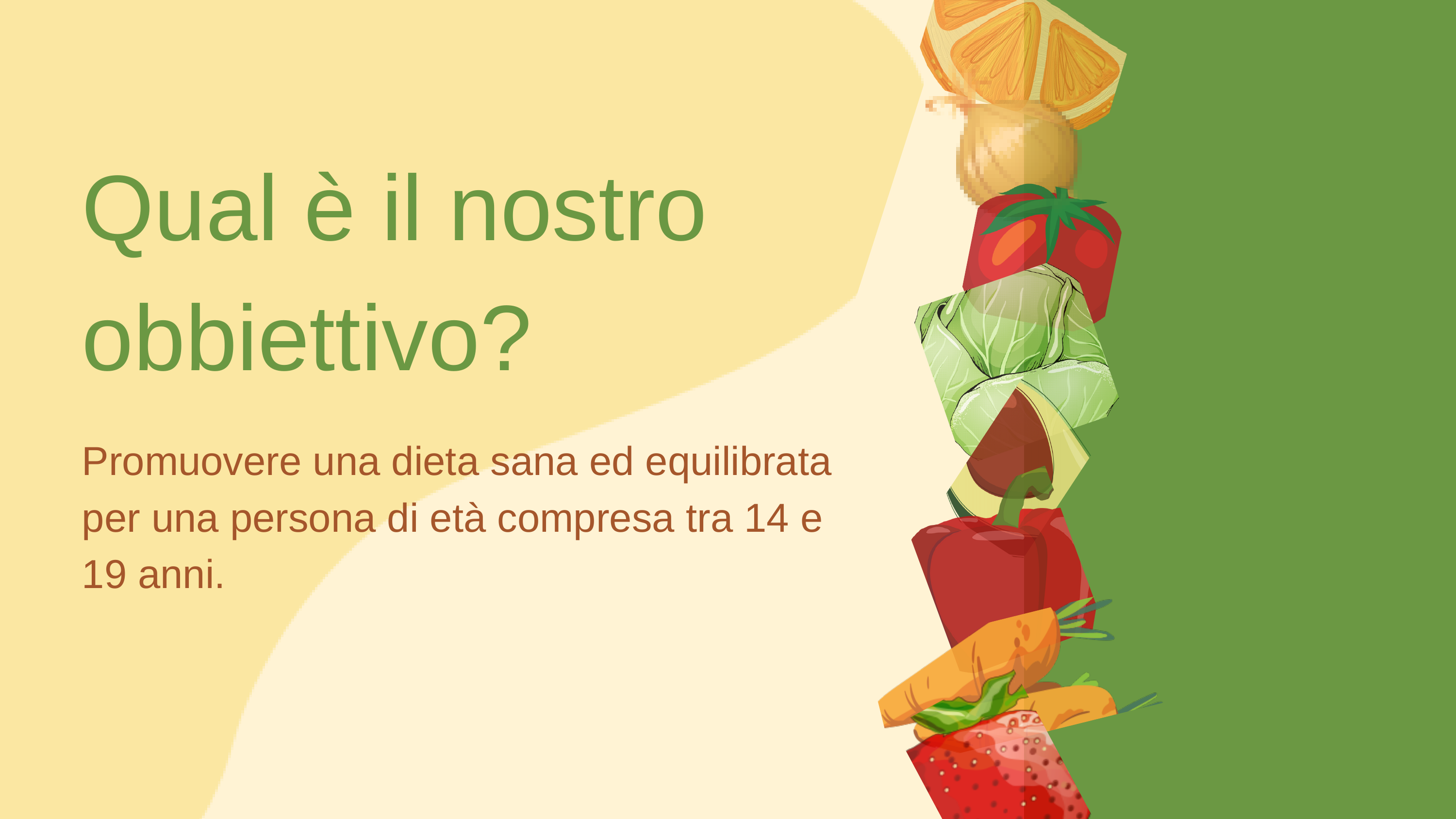

Qual è il nostro obbiettivo?

Promuovere una dieta sana ed equilibrata per una persona di età compresa tra 14 e 19 anni.